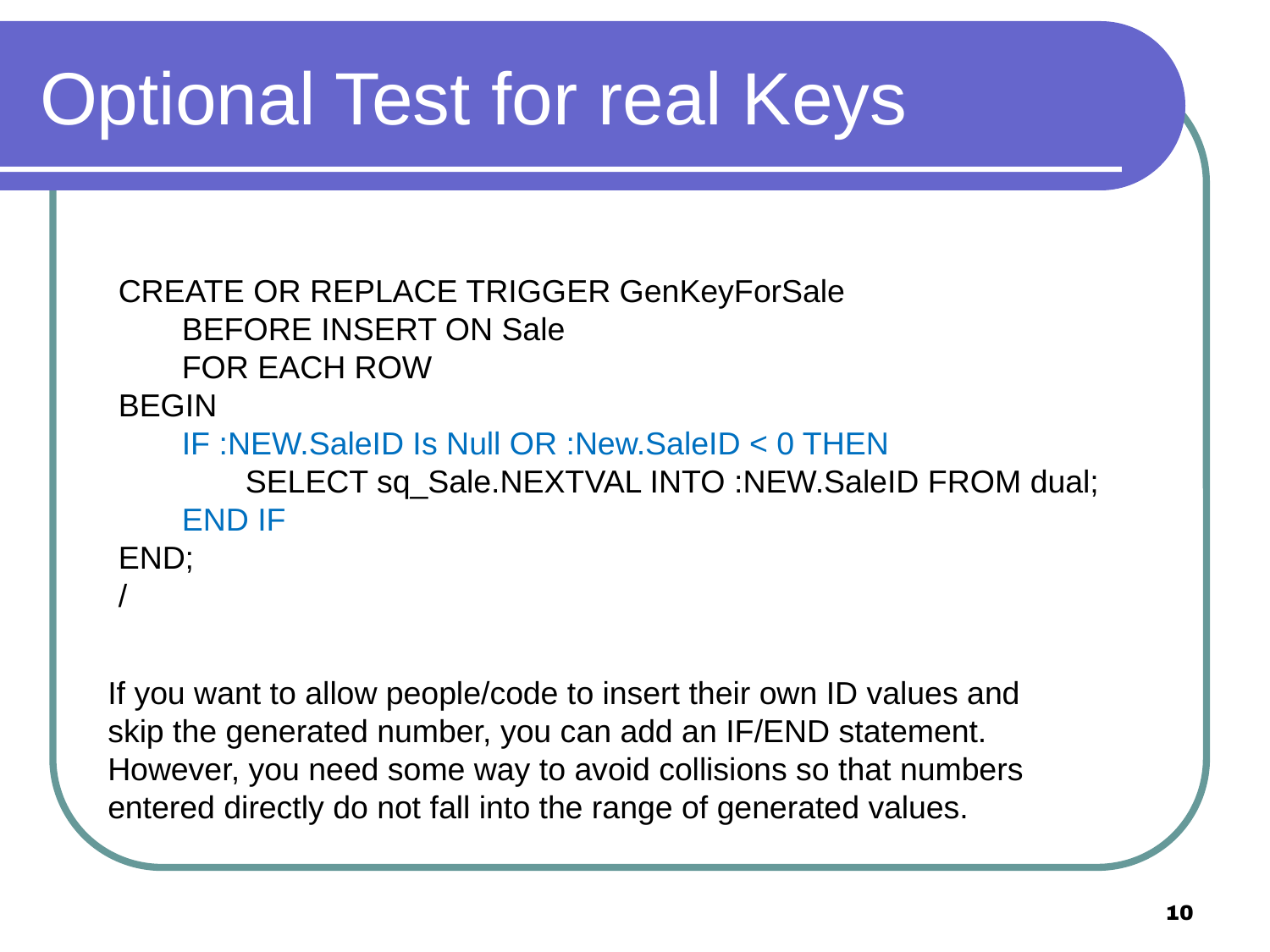

# Optional Test for real Keys
CREATE OR REPLACE TRIGGER GenKeyForSale
	BEFORE INSERT ON Sale
	FOR EACH ROW
BEGIN
	IF :NEW.SaleID Is Null OR :New.SaleID < 0 THEN
		SELECT sq_Sale.NEXTVAL INTO :NEW.SaleID FROM dual;
	END IF
END;
/
If you want to allow people/code to insert their own ID values and skip the generated number, you can add an IF/END statement.
However, you need some way to avoid collisions so that numbers entered directly do not fall into the range of generated values.
10